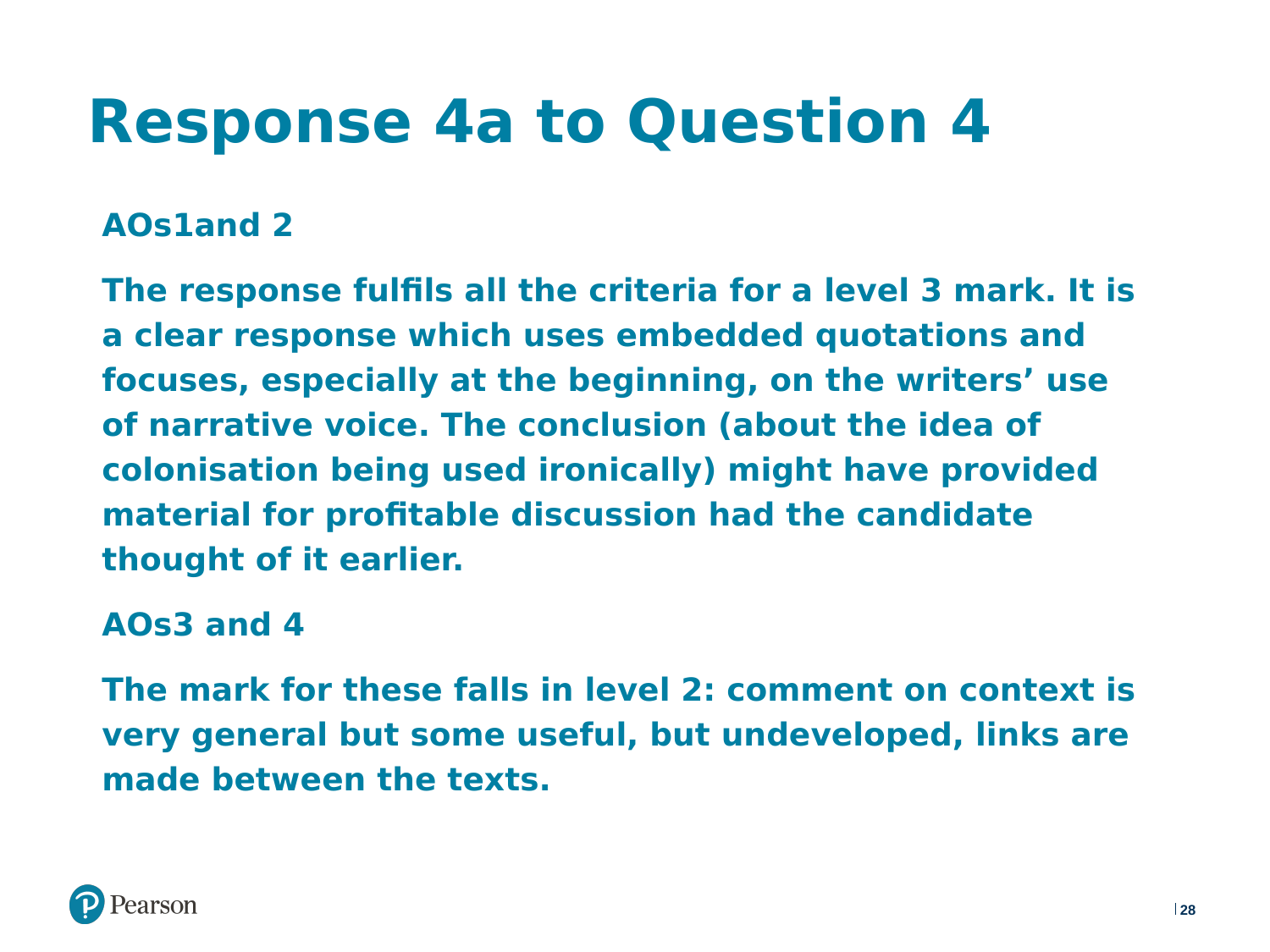

# Response 4a to Question 4
AOs1and 2
The response fulfils all the criteria for a level 3 mark. It is a clear response which uses embedded quotations and focuses, especially at the beginning, on the writers’ use of narrative voice. The conclusion (about the idea of colonisation being used ironically) might have provided material for profitable discussion had the candidate thought of it earlier.
AOs3 and 4
The mark for these falls in level 2: comment on context is very general but some useful, but undeveloped, links are made between the texts.
28